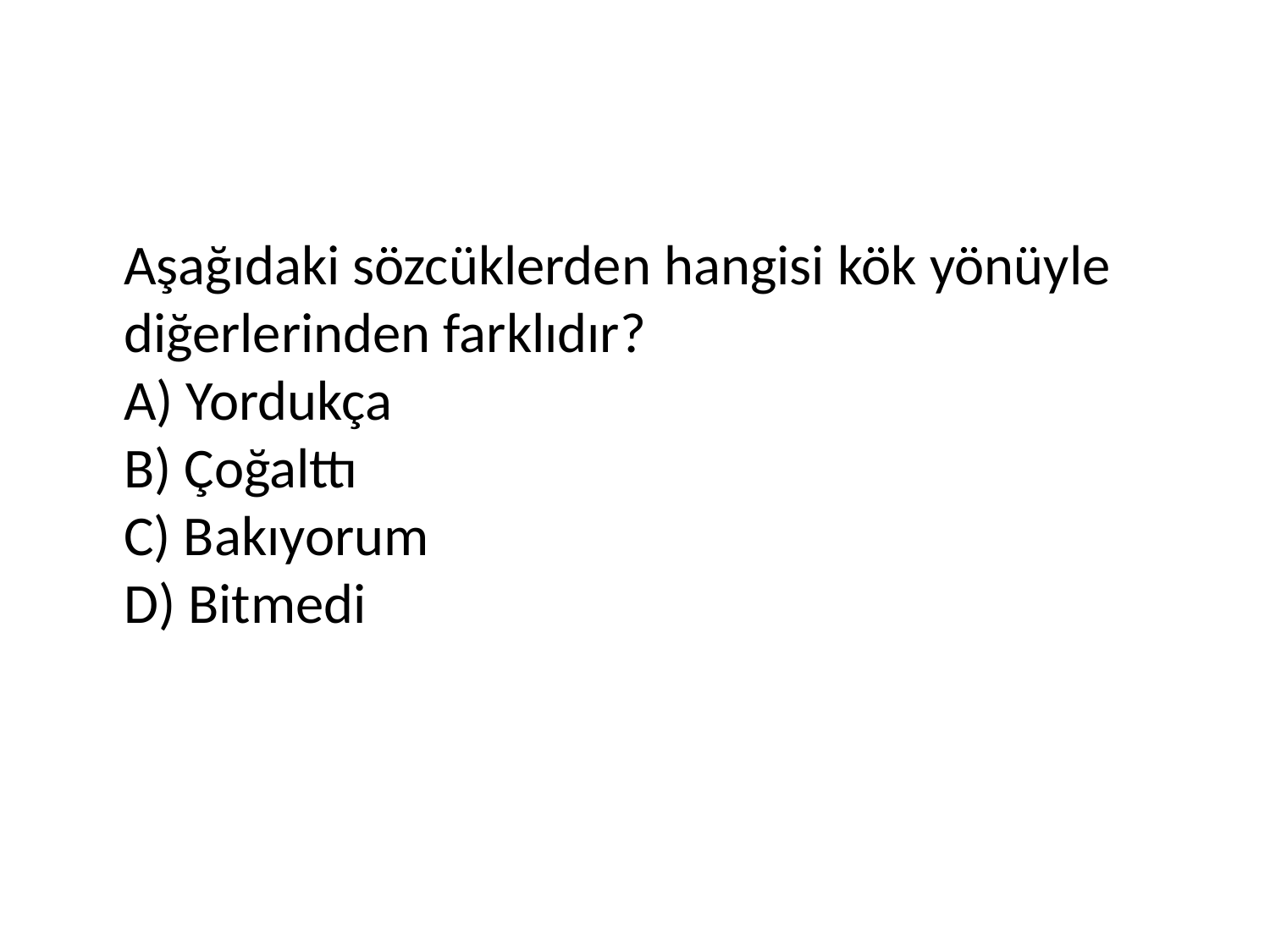

#
	Aşağıdaki sözcüklerden hangisi kök yönüyle diğerlerinden farklıdır? 
A) Yordukça 
B) Çoğalttı 
C) Bakıyorum 
D) Bitmedi